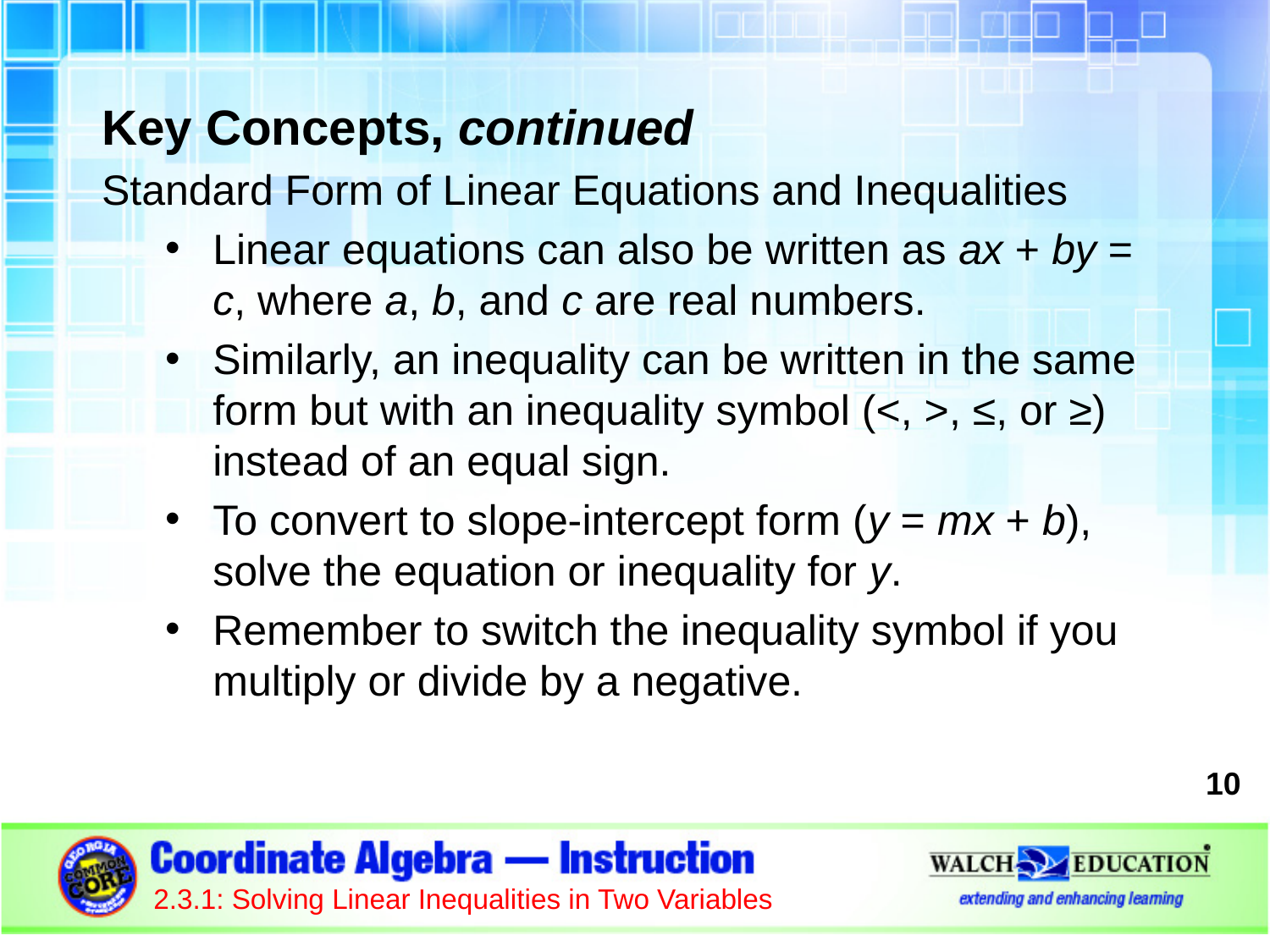

Key Concepts, continued
Standard Form of Linear Equations and Inequalities
Linear equations can also be written as ax + by = c, where a, b, and c are real numbers.
Similarly, an inequality can be written in the same form but with an inequality symbol (<, >, ≤, or ≥) instead of an equal sign.
To convert to slope-intercept form (y = mx + b), solve the equation or inequality for y.
Remember to switch the inequality symbol if you multiply or divide by a negative.
10
2.3.1: Solving Linear Inequalities in Two Variables